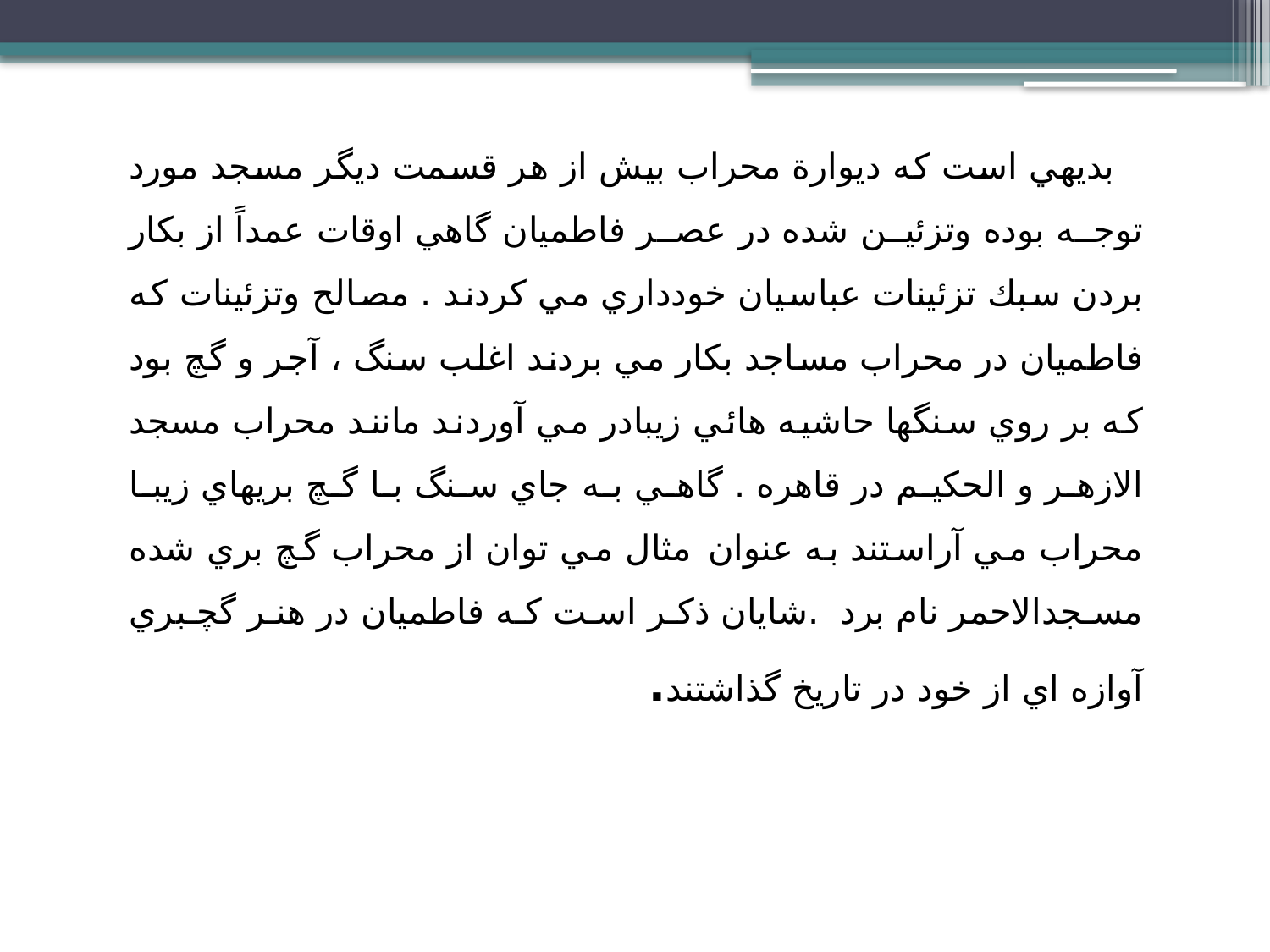

بديهي است كه ديوارة محراب بيش از هر قسمت ديگر مسجد مورد توجه بوده وتزئين شده در عصر فاطميان گاهي اوقات عمداً از بكار بردن سبك تزئينات عباسيان خودداري مي كردند . مصالح وتزئينات كه فاطميان در محراب مساجد بكار مي بردند اغلب سنگ ، آجر و گچ بود كه بر روي سنگها حاشيه هائي زيبادر مي آوردند مانند محراب مسجد الازهر و الحكيم در قاهره . گاهي به جاي سنگ با گچ بريهاي زيبا محراب مي آراستند به عنوان مثال مي توان از محراب گچ بري شده مسجدالاحمر نام برد .شايان ذكر است كه فاطميان در هنر گچبري آوازه اي از خود در تاريخ گذاشتند.